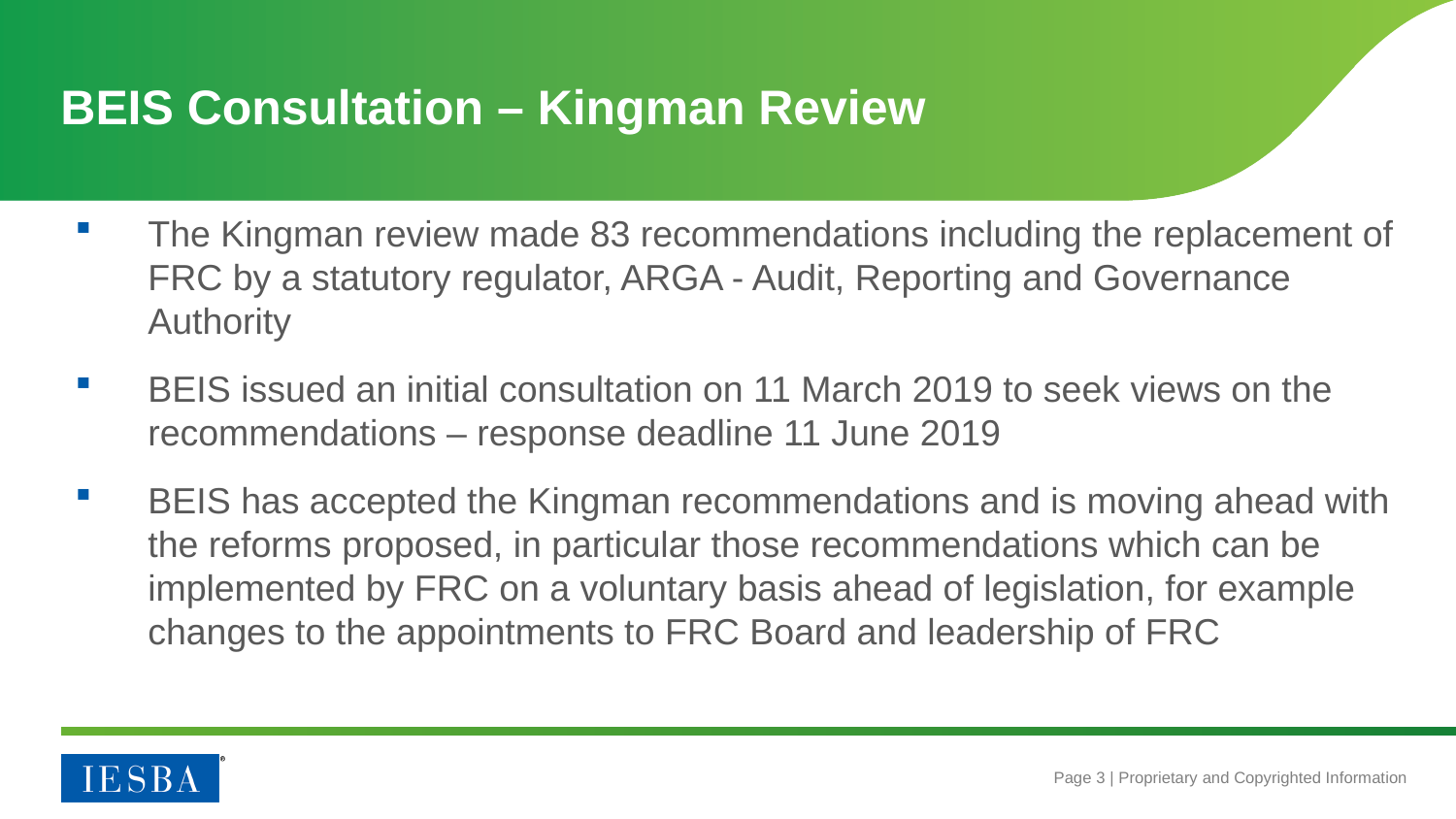

# BEIS Consultation – Kingman Review
The Kingman review made 83 recommendations including the replacement of FRC by a statutory regulator, ARGA - Audit, Reporting and Governance Authority
BEIS issued an initial consultation on 11 March 2019 to seek views on the recommendations – response deadline 11 June 2019
BEIS has accepted the Kingman recommendations and is moving ahead with the reforms proposed, in particular those recommendations which can be implemented by FRC on a voluntary basis ahead of legislation, for example changes to the appointments to FRC Board and leadership of FRC